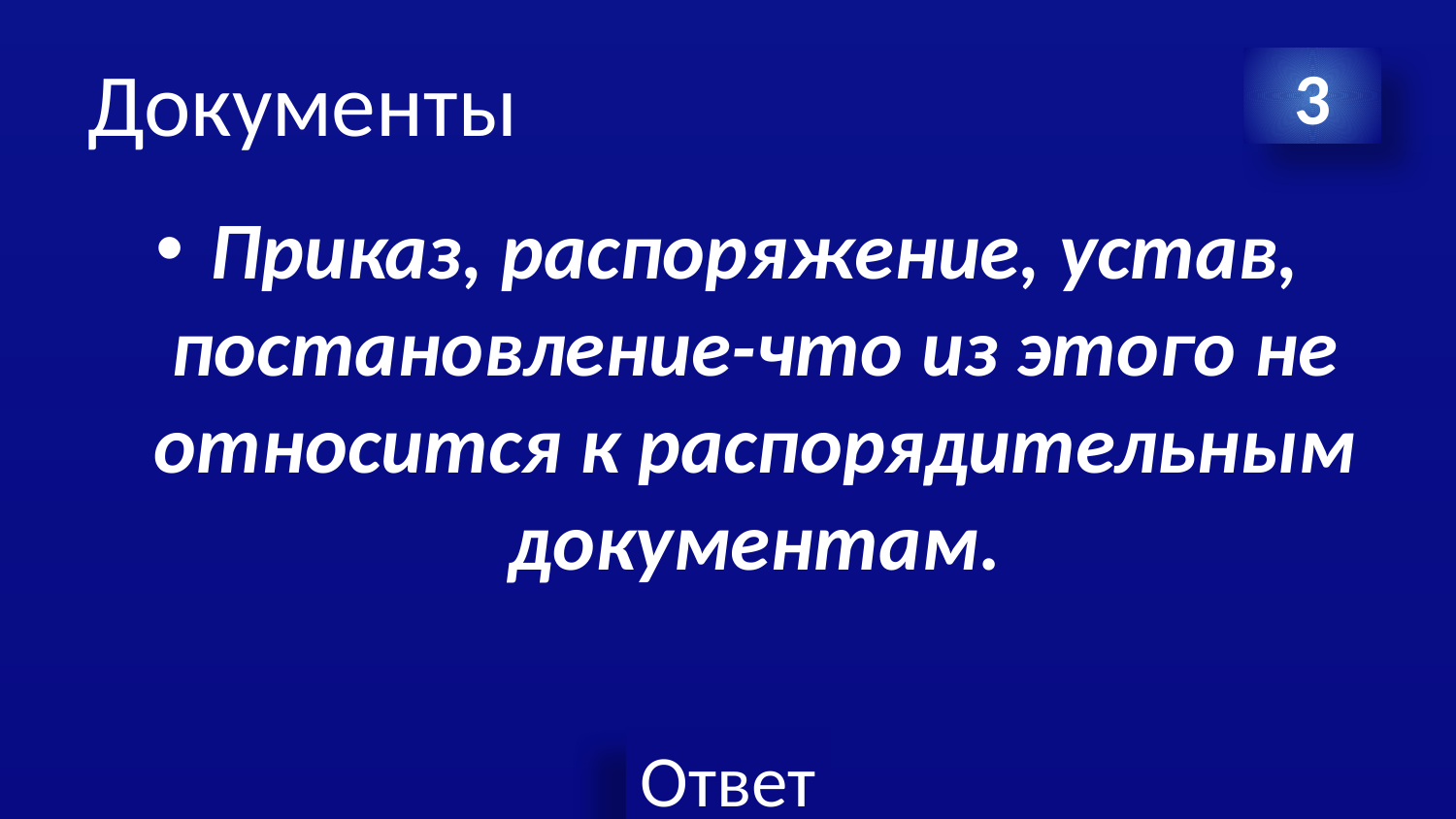

# Документы
3
Приказ, распоряжение, устав, постановление-что из этого не относится к распорядительным документам.